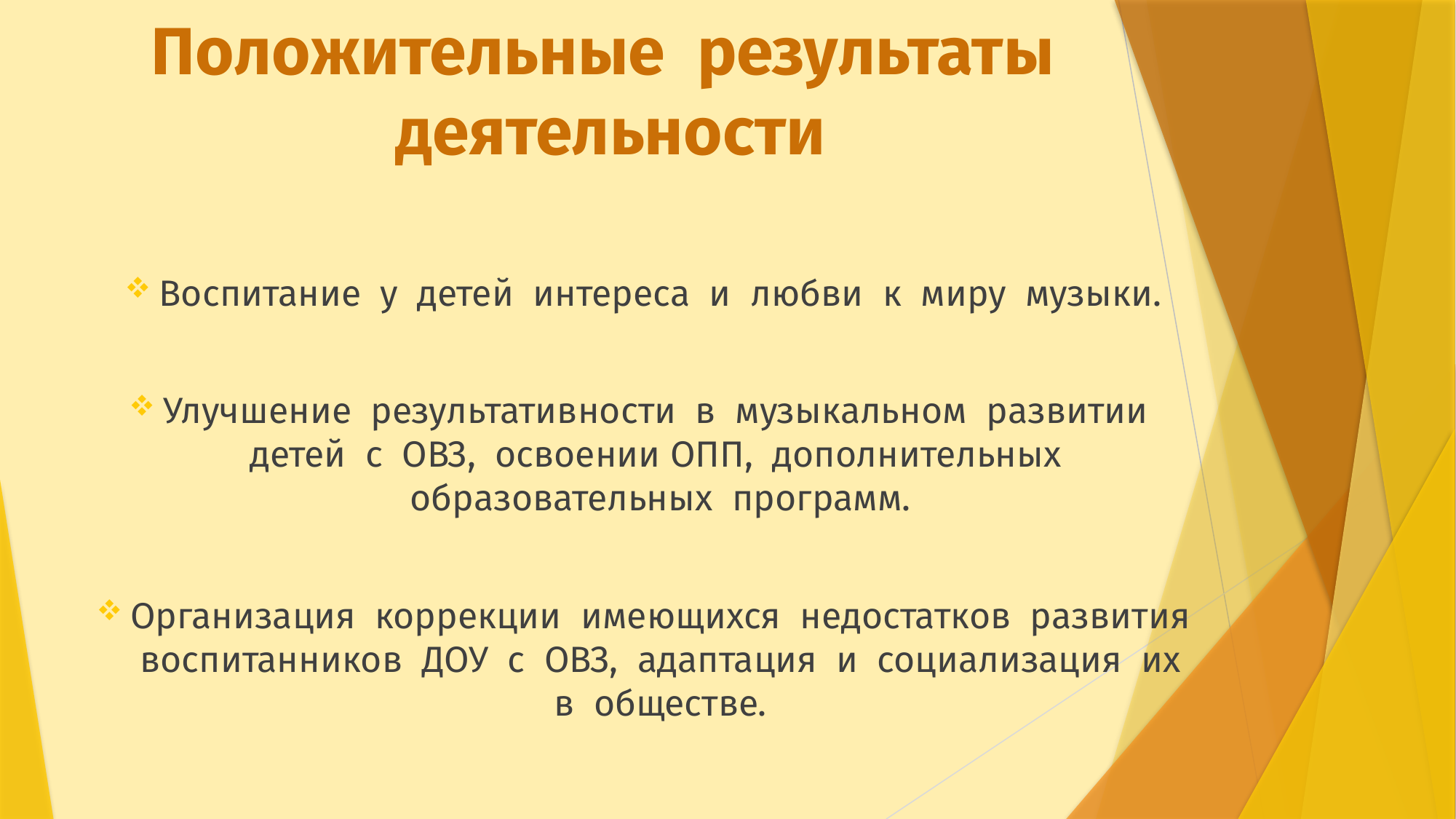

# Положительные  результаты  деятельности
Воспитание  у  детей  интереса  и  любви  к  миру  музыки.

Улучшение  результативности  в  музыкальном  развитии  детей  с  ОВЗ,  освоении ОПП,  дополнительных  образовательных  программ.

Организация  коррекции  имеющихся  недостатков  развития  воспитанников  ДОУ  с  ОВЗ,  адаптация  и  социализация  их  в  обществе.